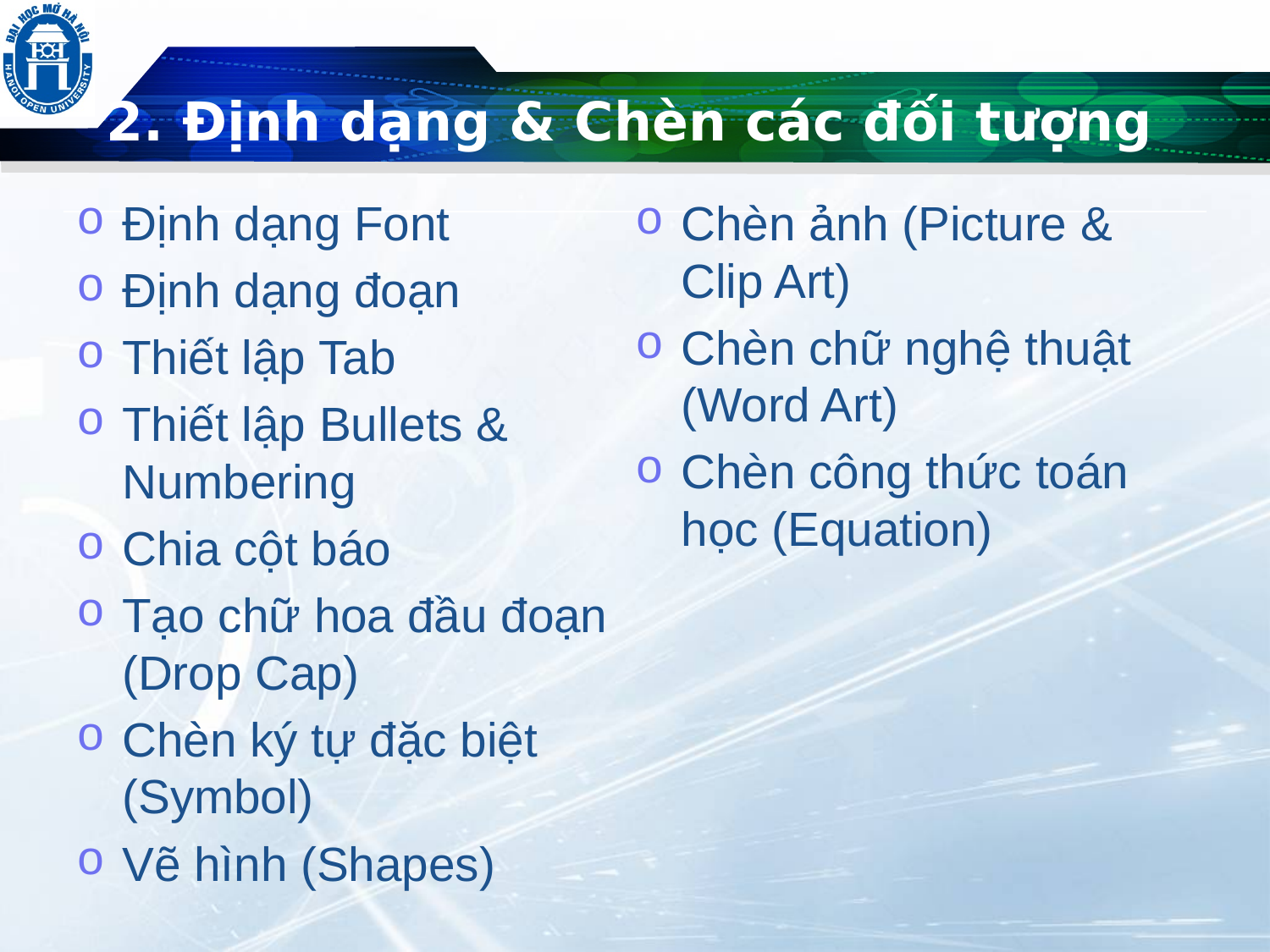

# 2. Định dạng & Chèn các đối tượng
Định dạng Font
Định dạng đoạn
Thiết lập Tab
Thiết lập Bullets & Numbering
Chia cột báo
Tạo chữ hoa đầu đoạn (Drop Cap)
Chèn ký tự đặc biệt (Symbol)
Vẽ hình (Shapes)
Chèn ảnh (Picture & Clip Art)
Chèn chữ nghệ thuật (Word Art)
Chèn công thức toán học (Equation)